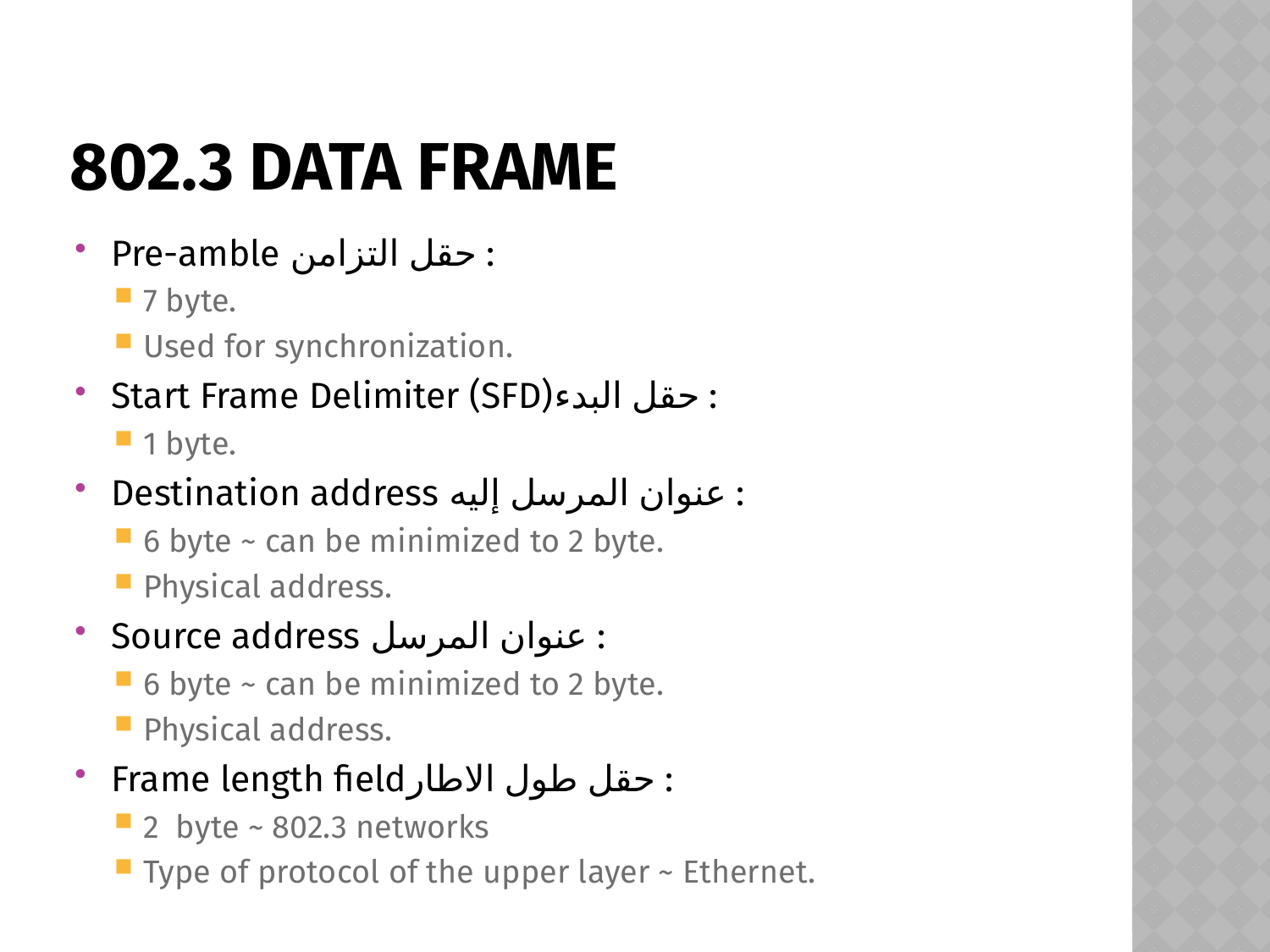

# 802.3 data frame
Pre-amble حقل التزامن :
7 byte.
Used for synchronization.
Start Frame Delimiter (SFD)حقل البدء :
1 byte.
Destination address عنوان المرسل إليه :
6 byte ~ can be minimized to 2 byte.
Physical address.
Source address عنوان المرسل :
6 byte ~ can be minimized to 2 byte.
Physical address.
Frame length fieldحقل طول الاطار :
2  byte ~ 802.3 networks
Type of protocol of the upper layer ~ Ethernet.